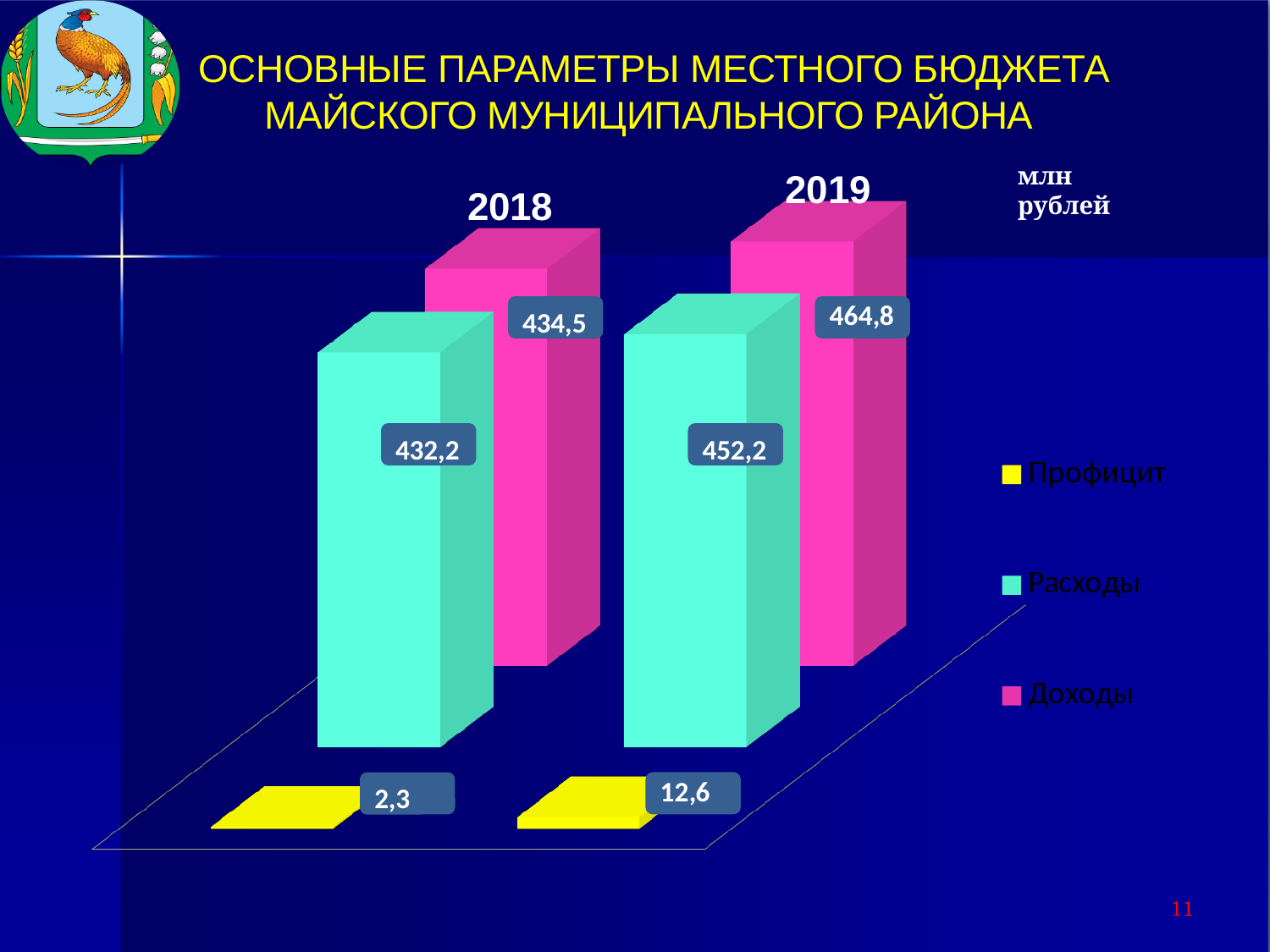

# ОСНОВНЫЕ ПАРАМЕТРЫ МЕСТНОГО БЮДЖЕТА МАЙСКОГО МУНИЦИПАЛЬНОГО РАЙОНА

[unsupported chart]

2019
млн  рублей
434,5
432,2
452,2
2,3

11